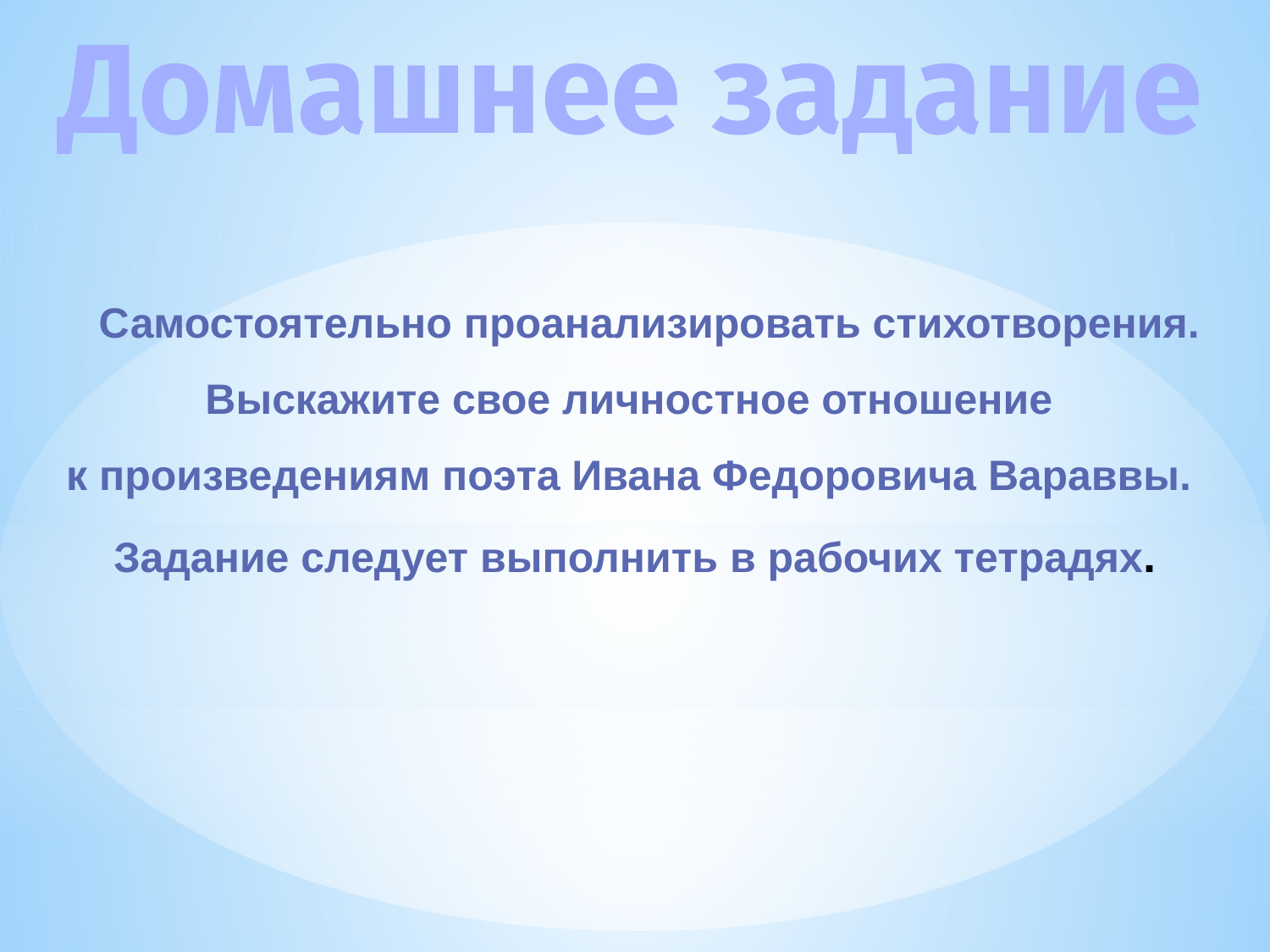

Домашнее задание
  Cамостоятельно проанализировать стихотворения.
Выскажите свое личностное отношение
к произведениям поэта Ивана Федоровича Вараввы.
Задание следует выполнить в рабочих тетрадях.